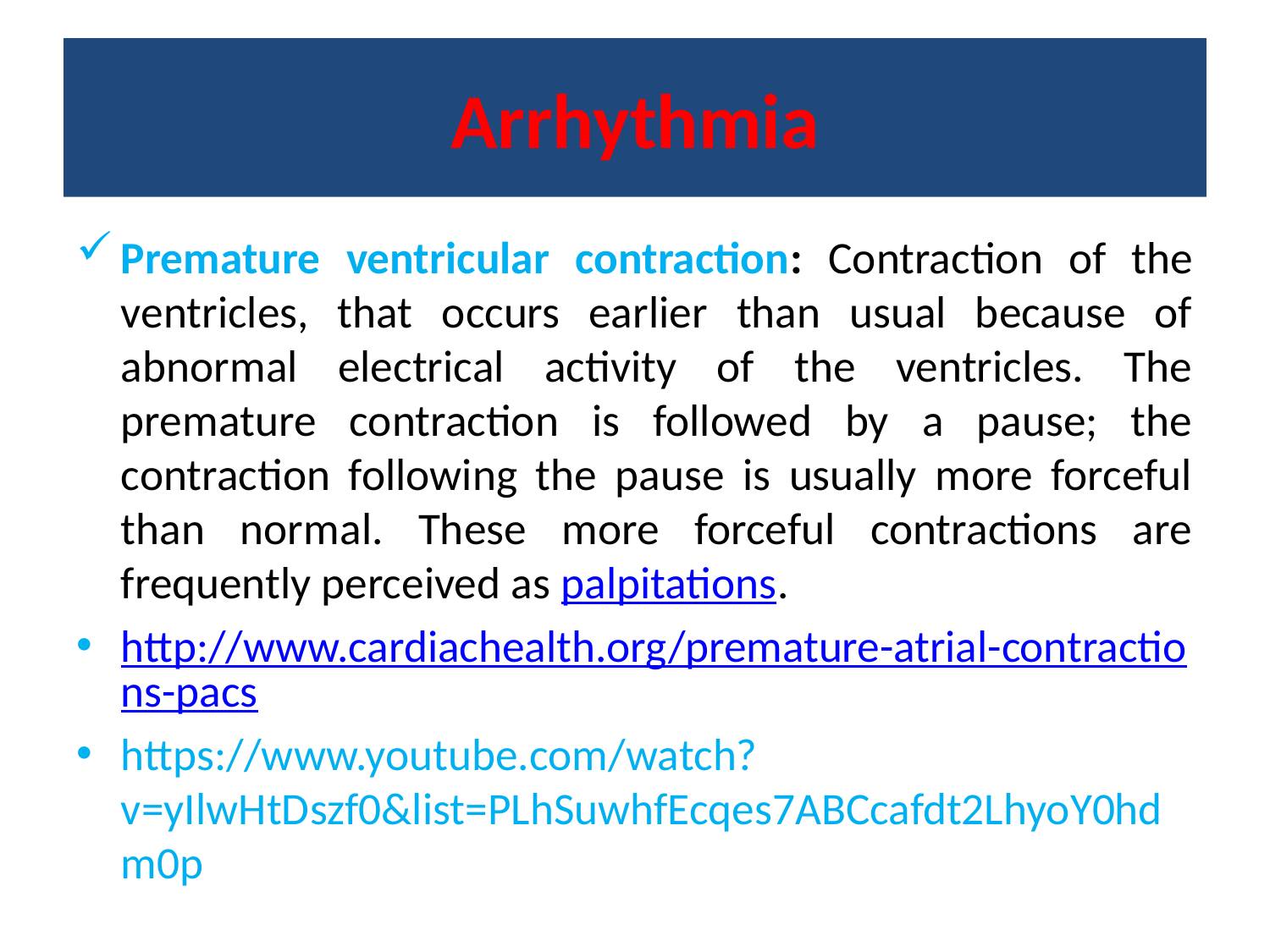

# Arrhythmia
Premature ventricular contraction: Contraction of the ventricles, that occurs earlier than usual because of abnormal electrical activity of the ventricles. The premature contraction is followed by a pause; the contraction following the pause is usually more forceful than normal. These more forceful contractions are frequently perceived as palpitations.
http://www.cardiachealth.org/premature-atrial-contractions-pacs
https://www.youtube.com/watch?v=yIlwHtDszf0&list=PLhSuwhfEcqes7ABCcafdt2LhyoY0hdm0p